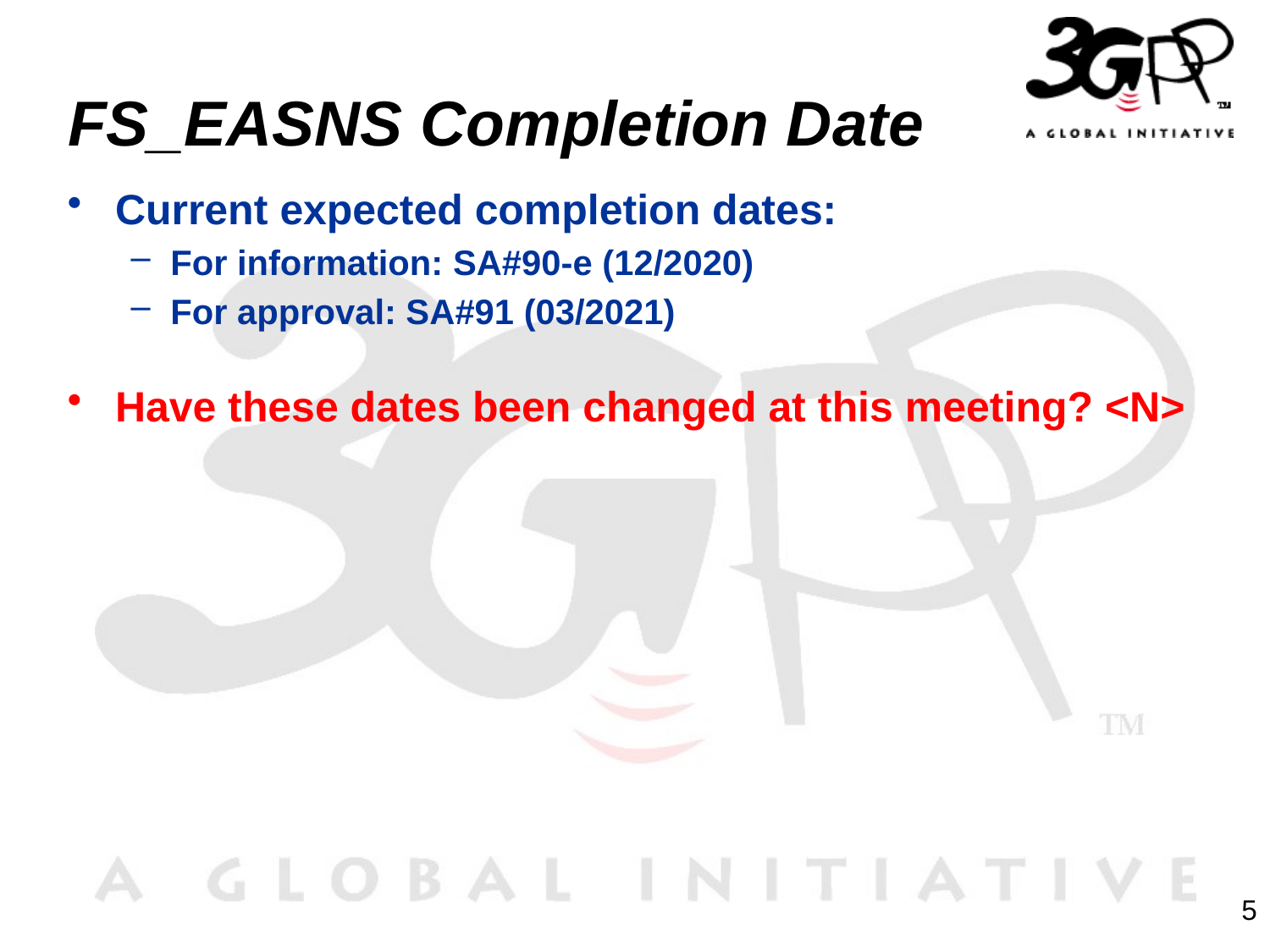

# FS_EASNS Completion Date
Current expected completion dates:
For information: SA#90-e (12/2020)
For approval: SA#91 (03/2021)

Have these dates been changed at this meeting? <N>

5